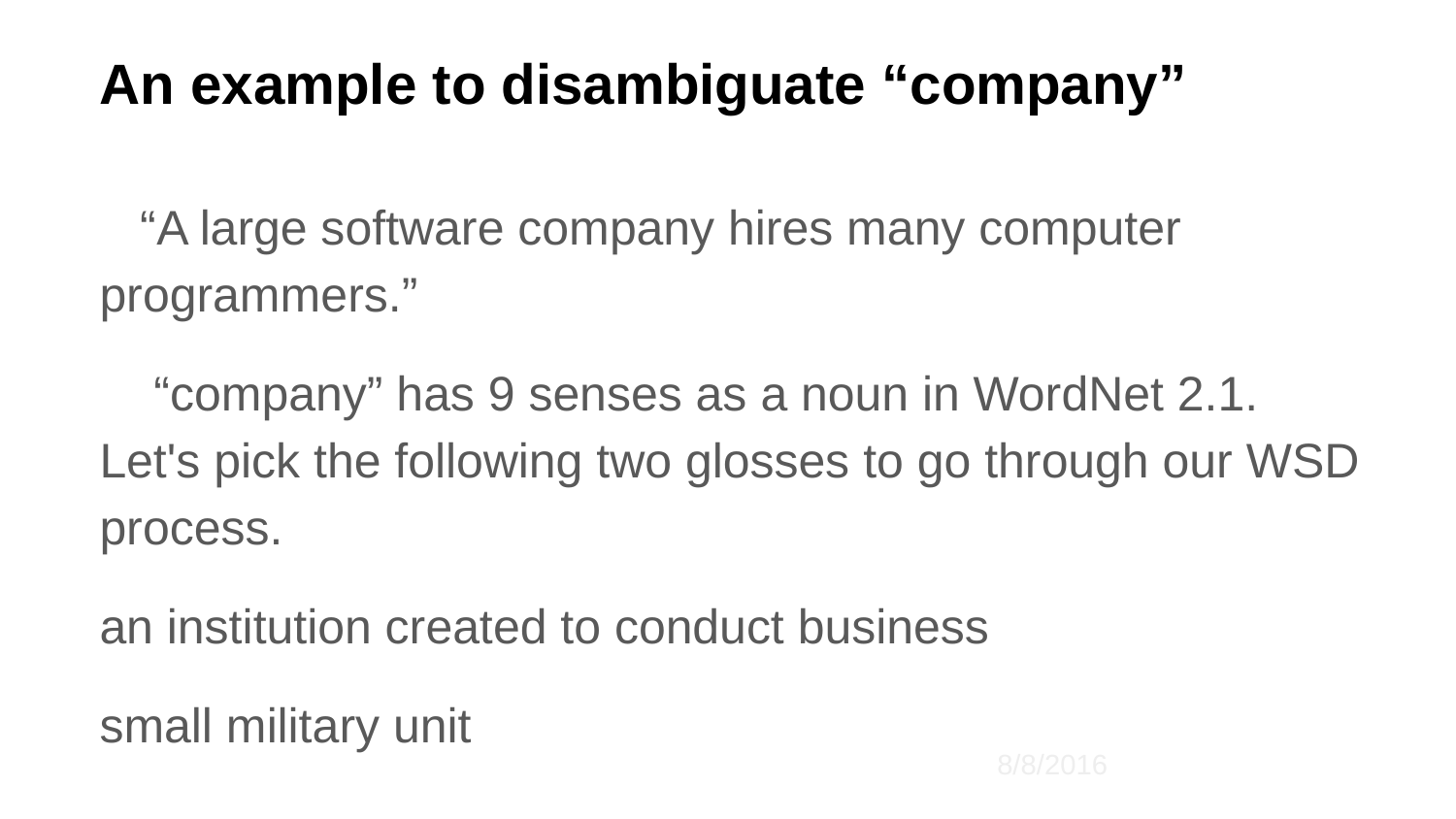

# An example to disambiguate “company”
   “A large software company hires many computer programmers.”
    “company” has 9 senses as a noun in WordNet 2.1. Let's pick the following two glosses to go through our WSD process.
an institution created to conduct business
small military unit
8/8/2016
17